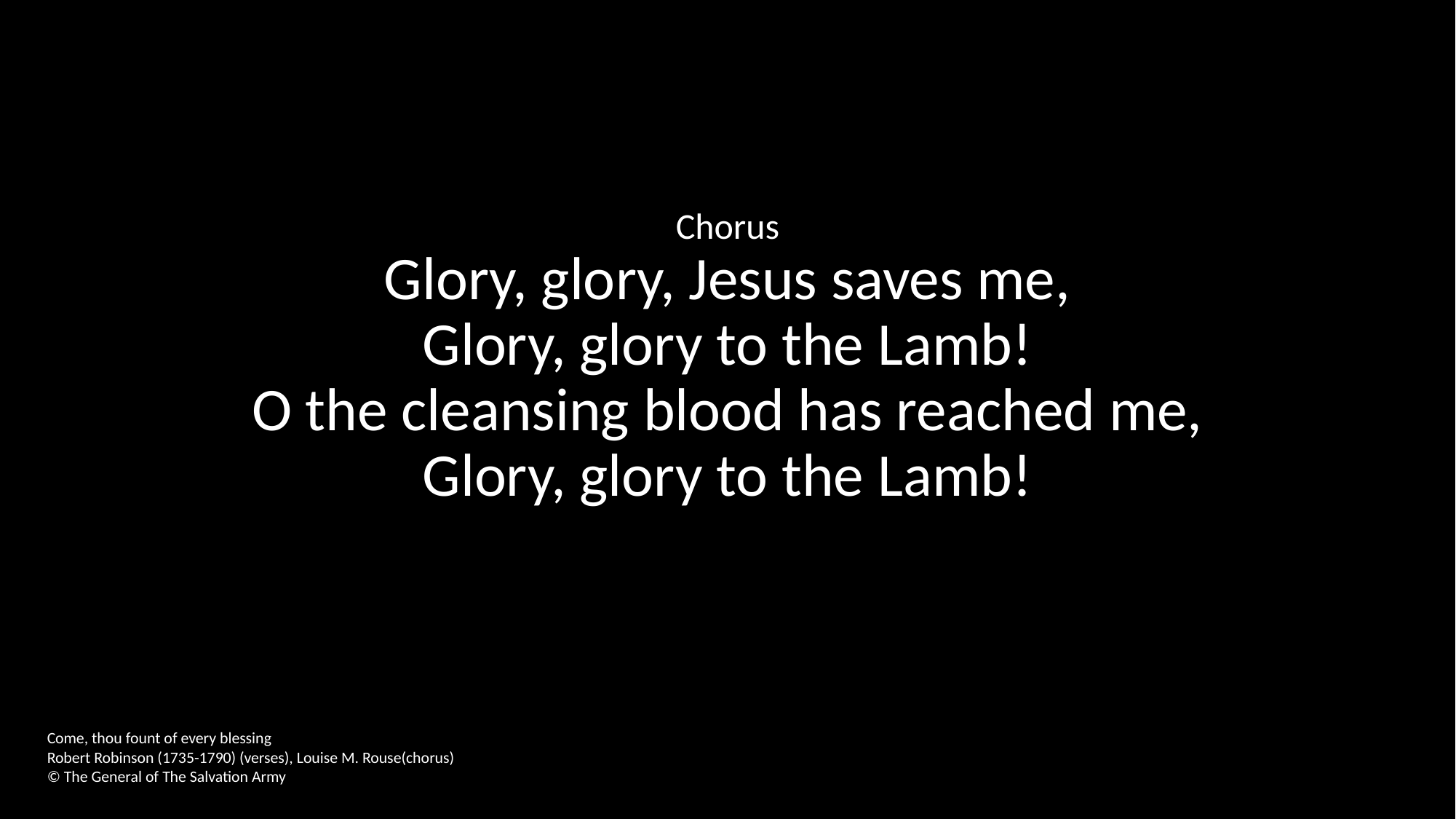

Chorus
Glory, glory, Jesus saves me,
Glory, glory to the Lamb!
O the cleansing blood has reached me,
Glory, glory to the Lamb!
Come, thou fount of every blessing
Robert Robinson (1735-1790) (verses), Louise M. Rouse(chorus)
© The General of The Salvation Army